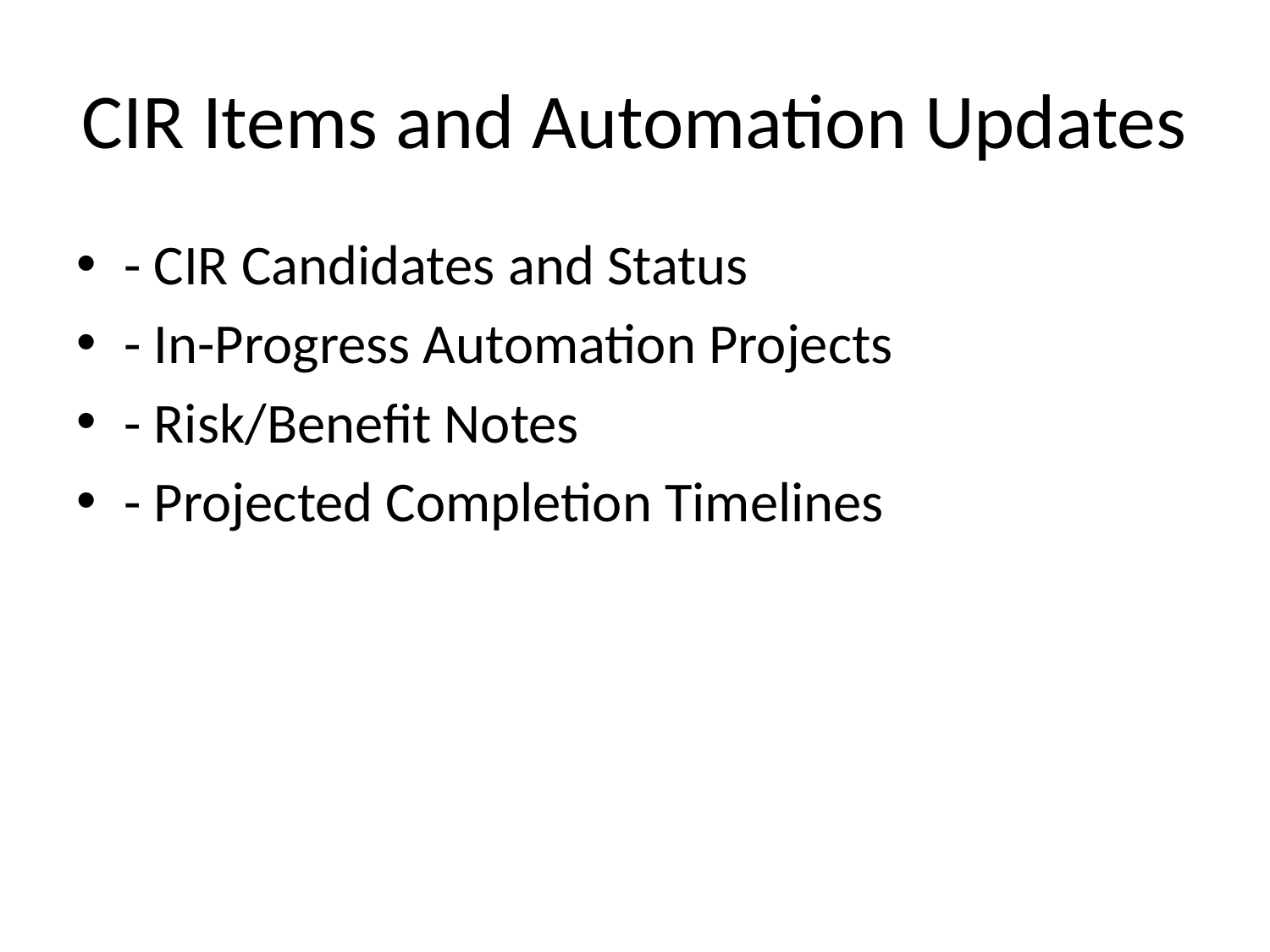

# CIR Items and Automation Updates
- CIR Candidates and Status
- In-Progress Automation Projects
- Risk/Benefit Notes
- Projected Completion Timelines